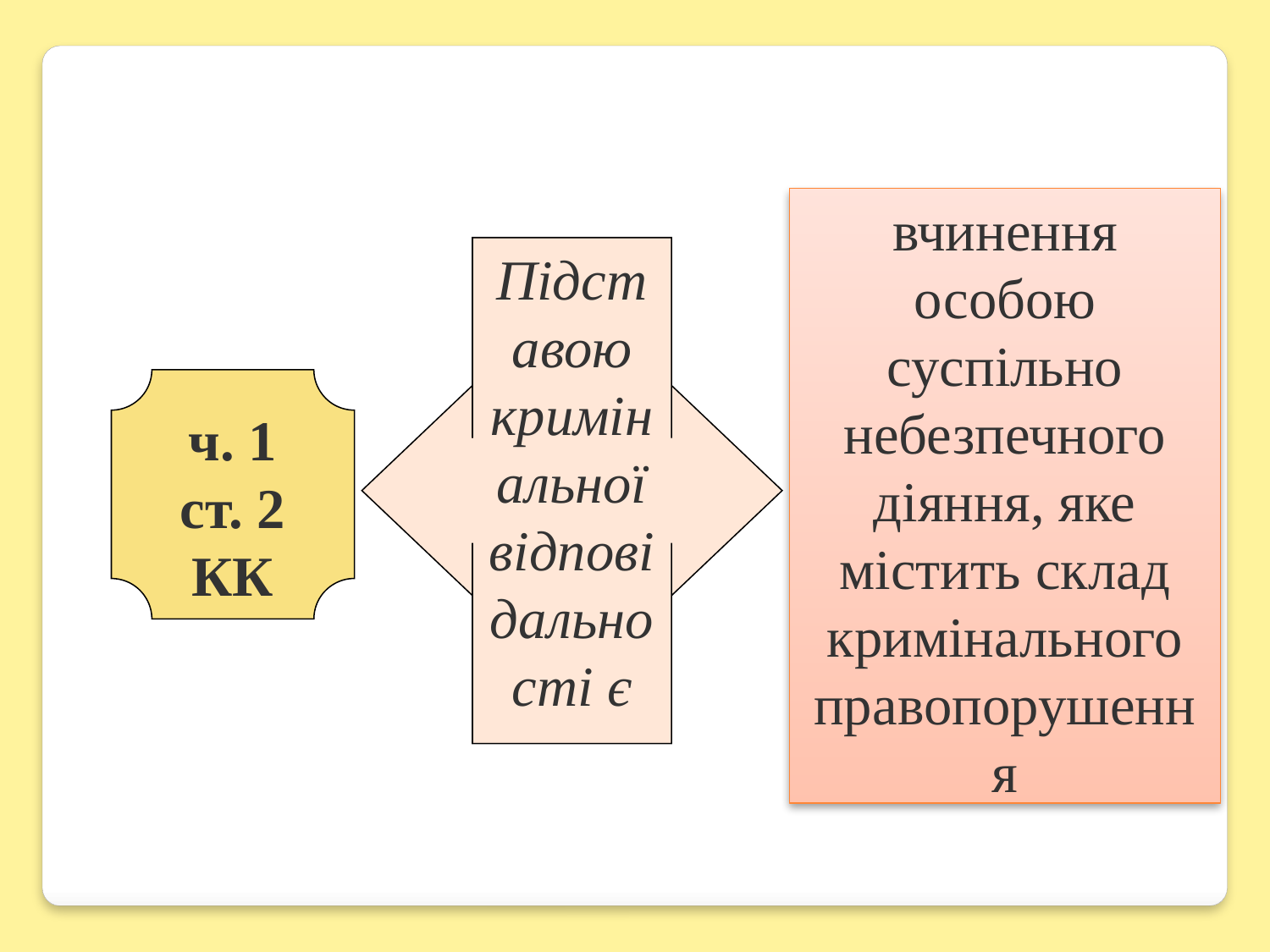

вчинення особою суспільно небезпечного діяння, яке містить склад кримінального правопорушення

Підставою кримінальної відповідальності є
ч. 1 ст. 2 КК